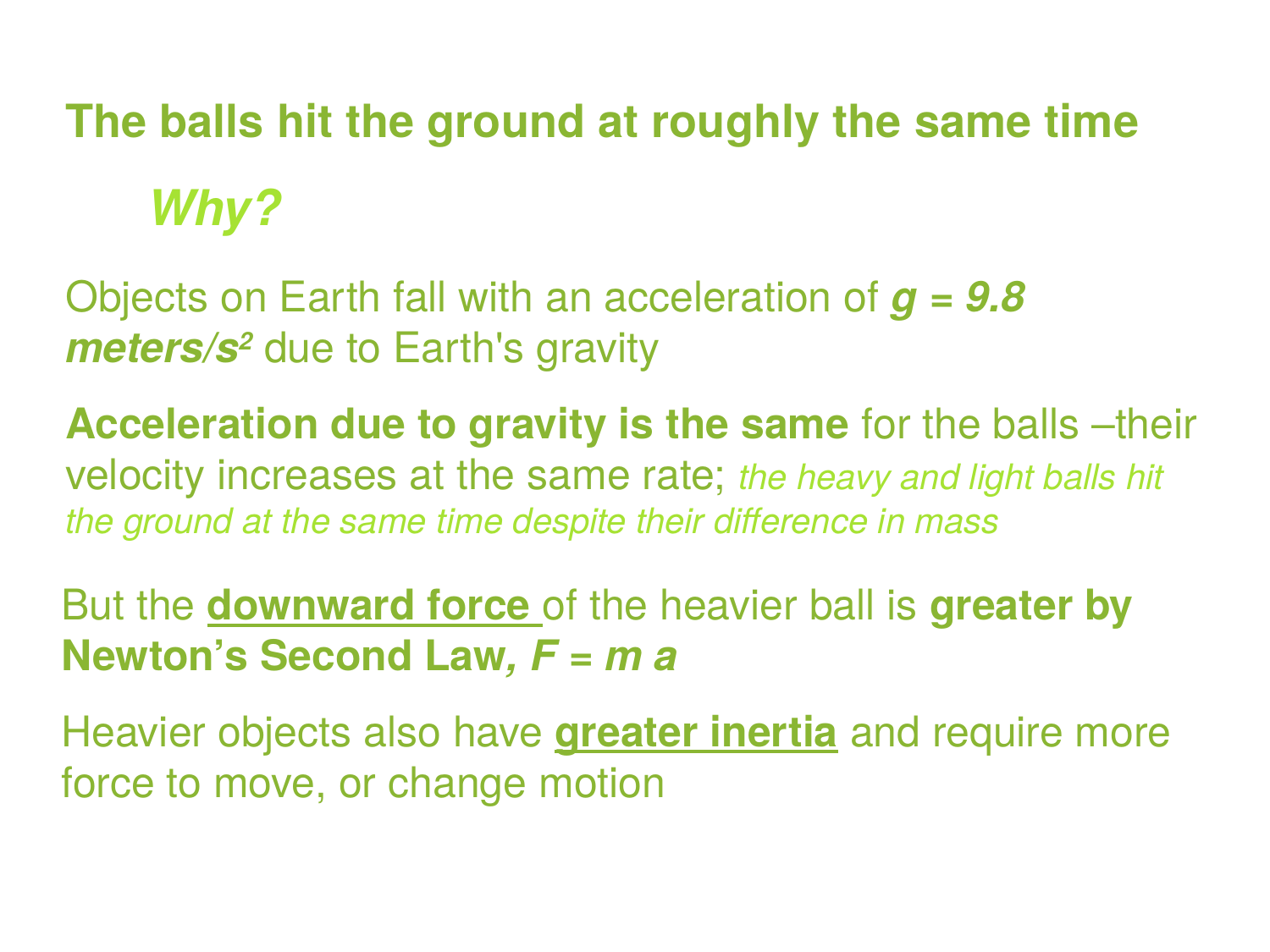

The balls hit the ground at roughly the same time
      Why?
Objects on Earth fall with an acceleration of g = 9.8 meters/s2 due to Earth's gravity

Acceleration due to gravity is the same for the balls –their velocity increases at the same rate; the heavy and light balls hit the ground at the same time despite their difference in mass
But the downward force of the heavier ball is greater by Newton’s Second Law, F = m a

Heavier objects also have greater inertia and require more force to move, or change motion